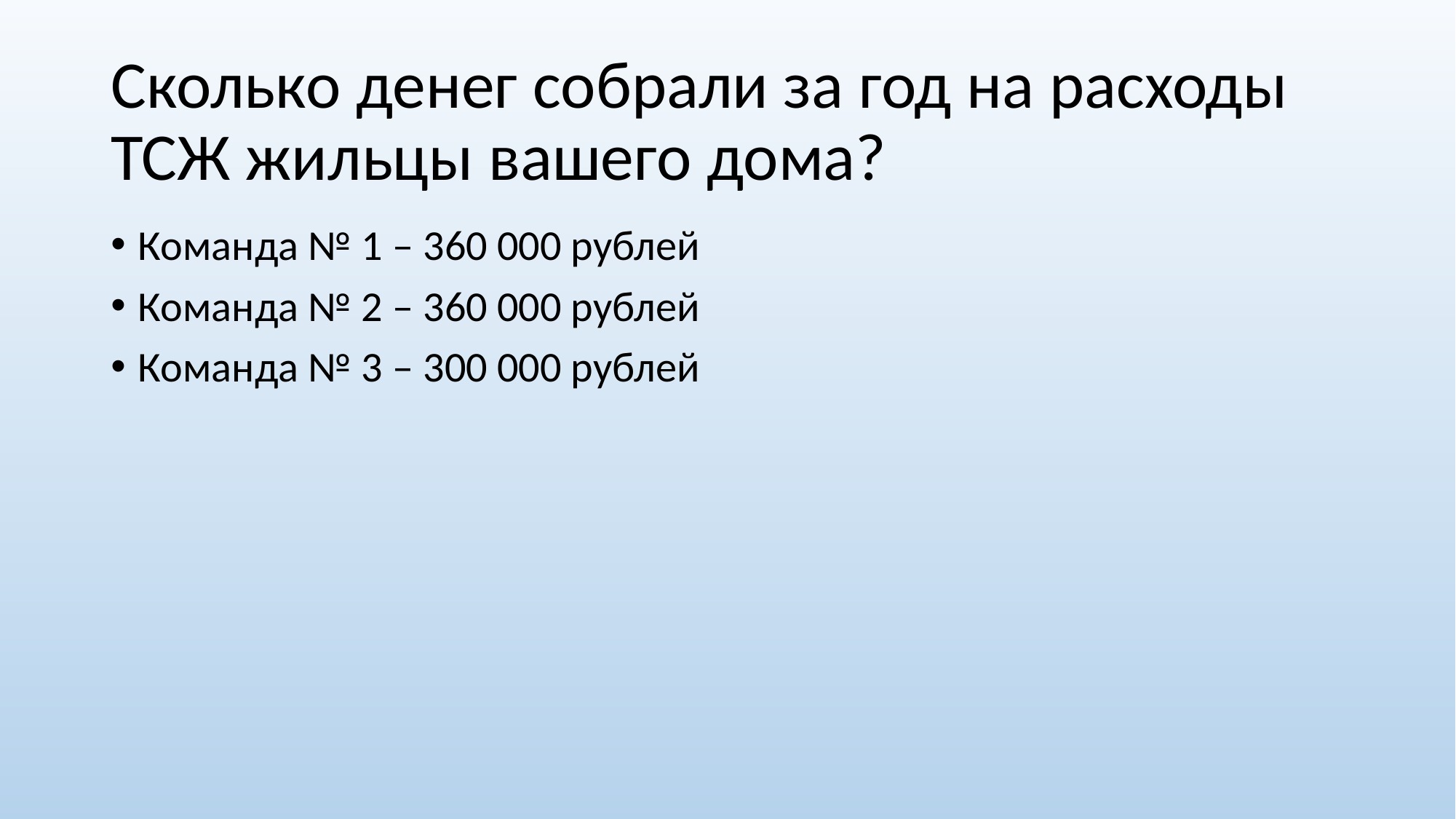

# Сколько денег собрали за год на расходы ТСЖ жильцы вашего дома?
Команда № 1 – 360 000 рублей
Команда № 2 – 360 000 рублей
Команда № 3 – 300 000 рублей